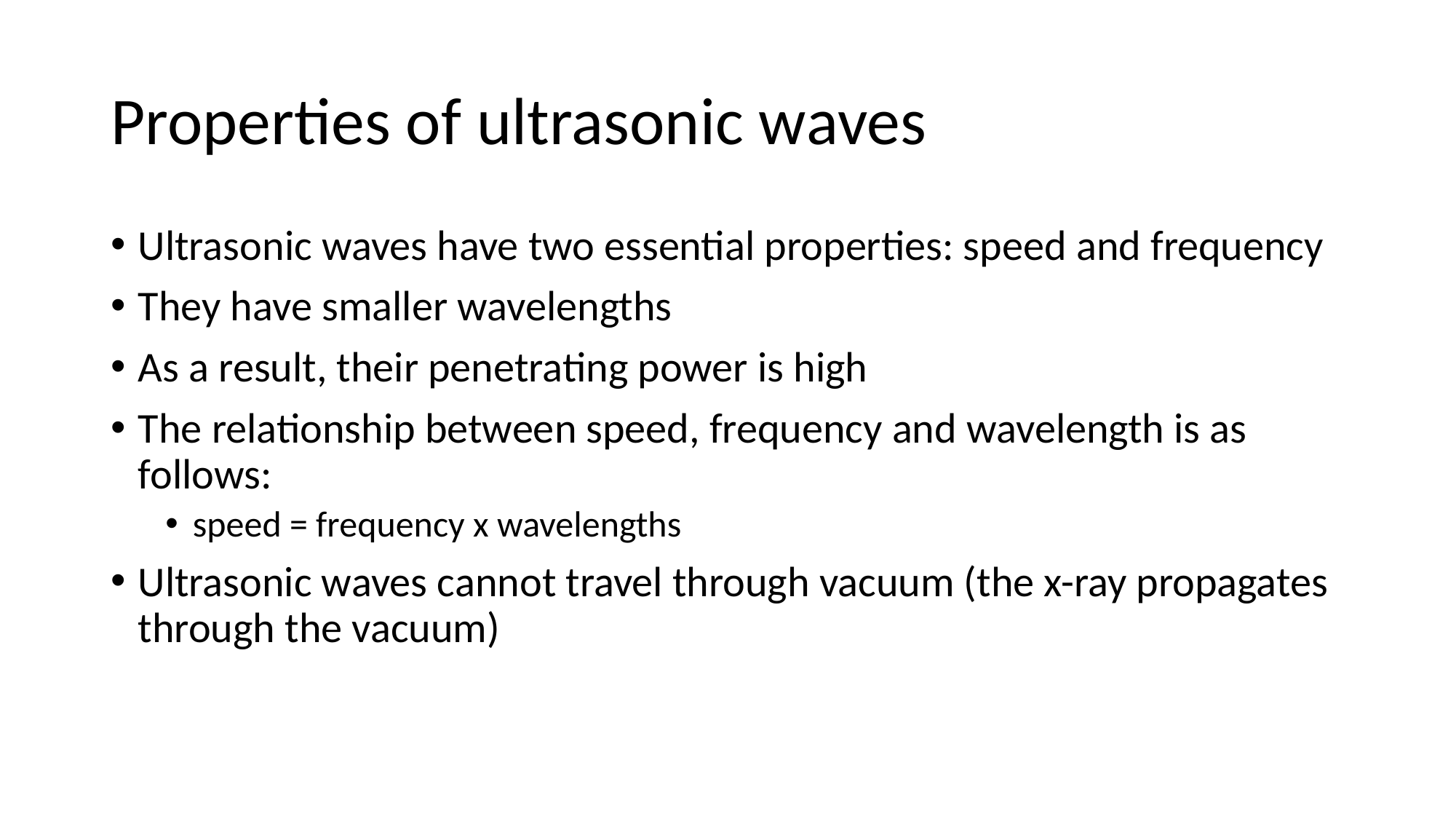

# Properties of ultrasonic waves
Ultrasonic waves have two essential properties: speed and frequency
They have smaller wavelengths
As a result, their penetrating power is high
The relationship between speed, frequency and wavelength is as follows:
speed = frequency x wavelengths
Ultrasonic waves cannot travel through vacuum (the x-ray propagates through the vacuum)